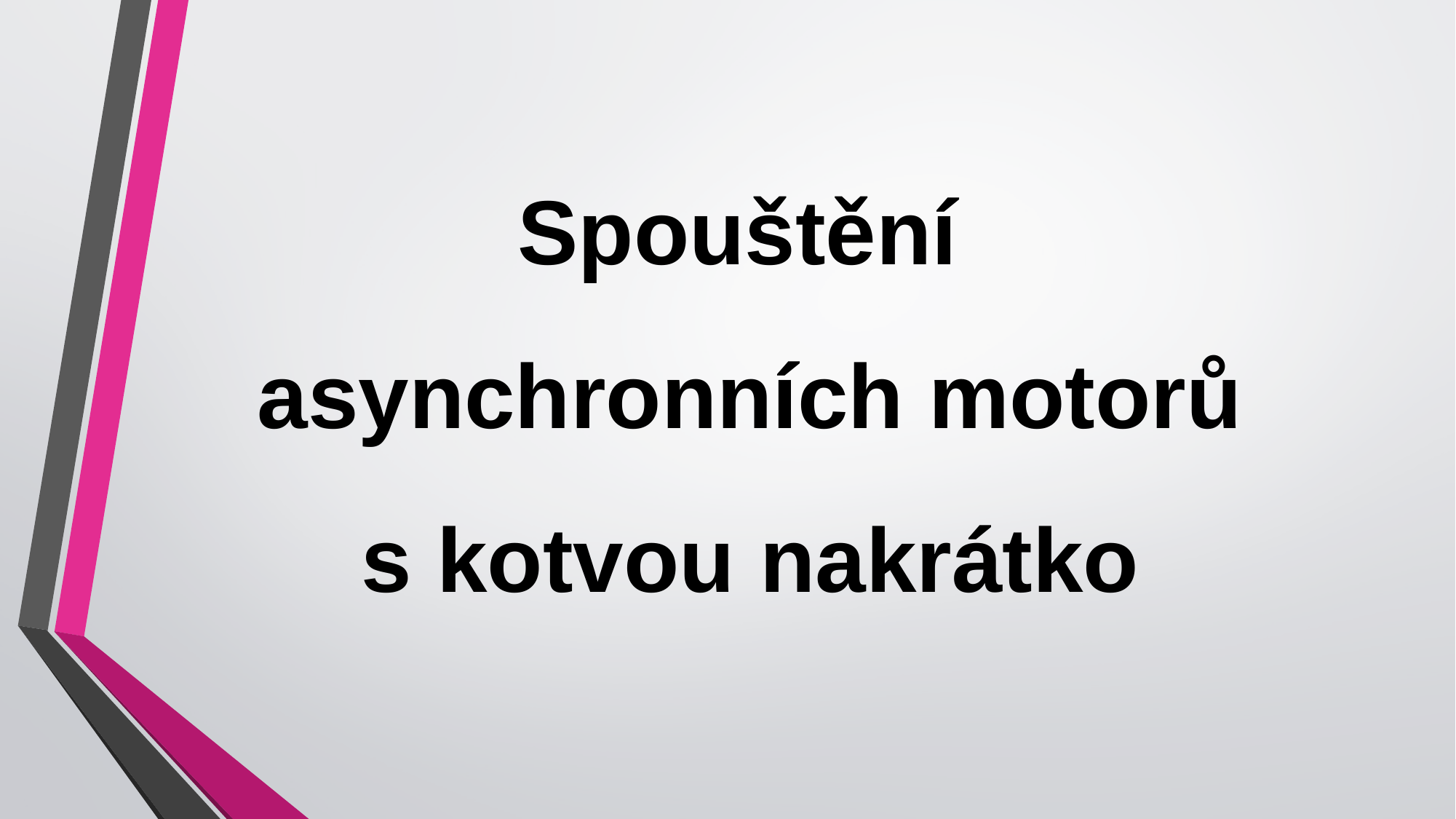

# Spouštění asynchronních motorů s kotvou nakrátko